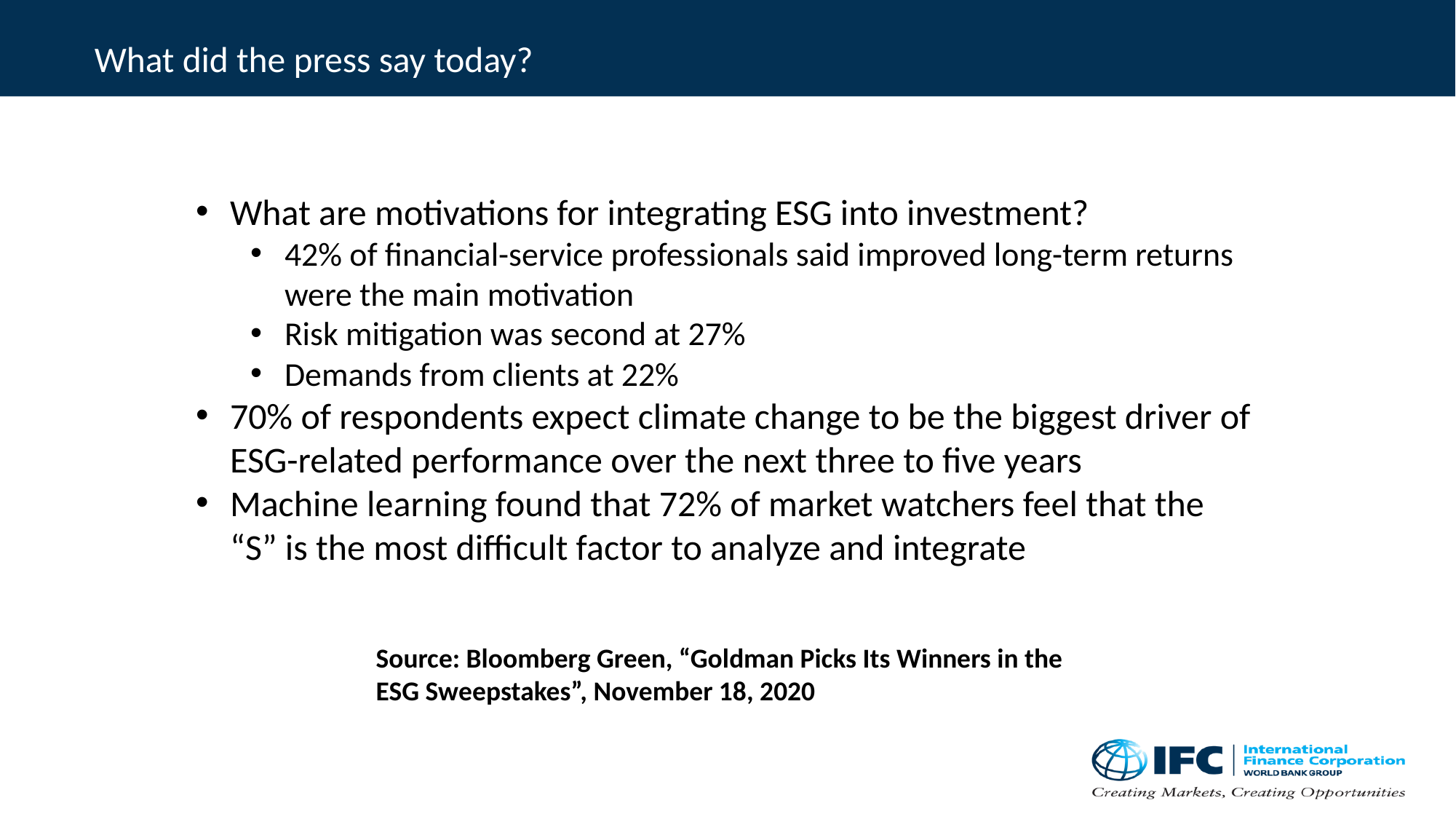

# What did the press say today?
What are motivations for integrating ESG into investment?
42% of financial-service professionals said improved long-term returns were the main motivation
Risk mitigation was second at 27%
Demands from clients at 22%
70% of respondents expect climate change to be the biggest driver of ESG-related performance over the next three to five years
Machine learning found that 72% of market watchers feel that the “S” is the most difficult factor to analyze and integrate
Source: Bloomberg Green, “Goldman Picks Its Winners in the ESG Sweepstakes”, November 18, 2020